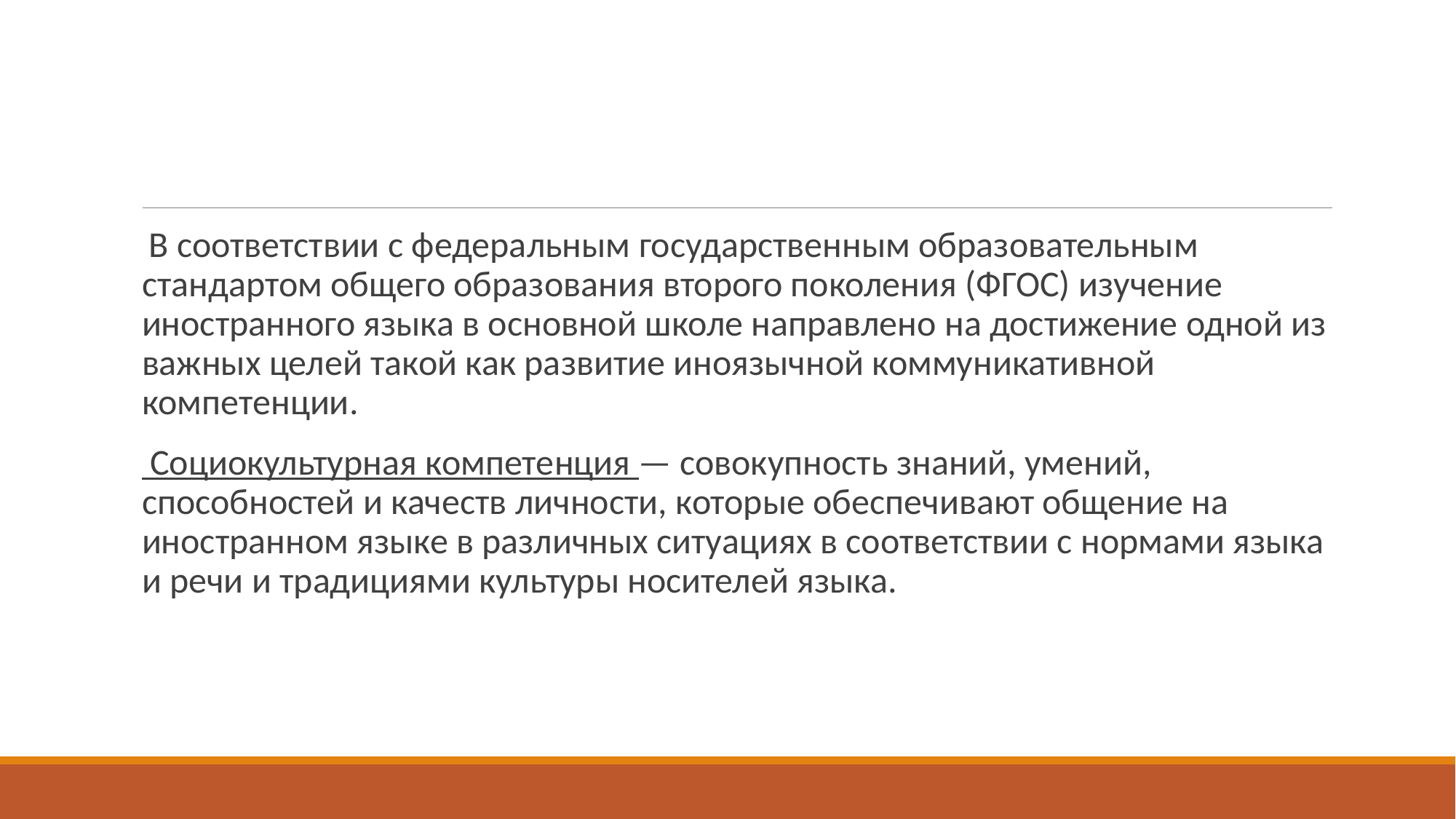

В соответствии с федеральным государственным образовательным стандартом общего образования второго поколения (ФГОС) изучение иностранного языка в основной школе направлено на достижение одной из важных целей такой как развитие иноязычной коммуникативной компетенции.
 Социокультурная компетенция — совокупность знаний, умений, способностей и качеств личности, которые обеспечивают общение на иностранном языке в различных ситуациях в соответствии с нормами языка и речи и традициями культуры носителей языка.